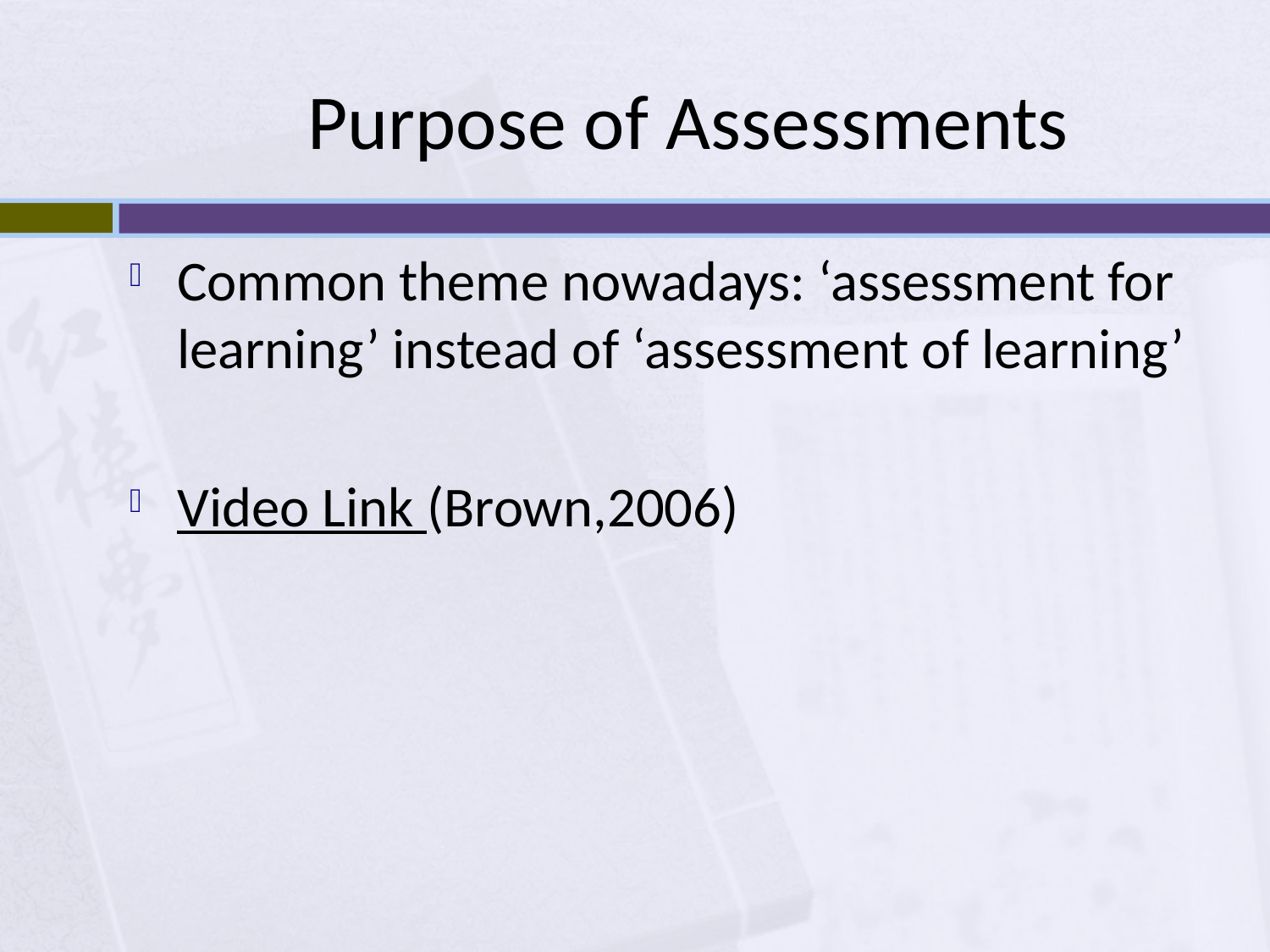

# Purpose of Assessments
Common theme nowadays: ‘assessment for learning’ instead of ‘assessment of learning’

Video Link (Brown,2006)